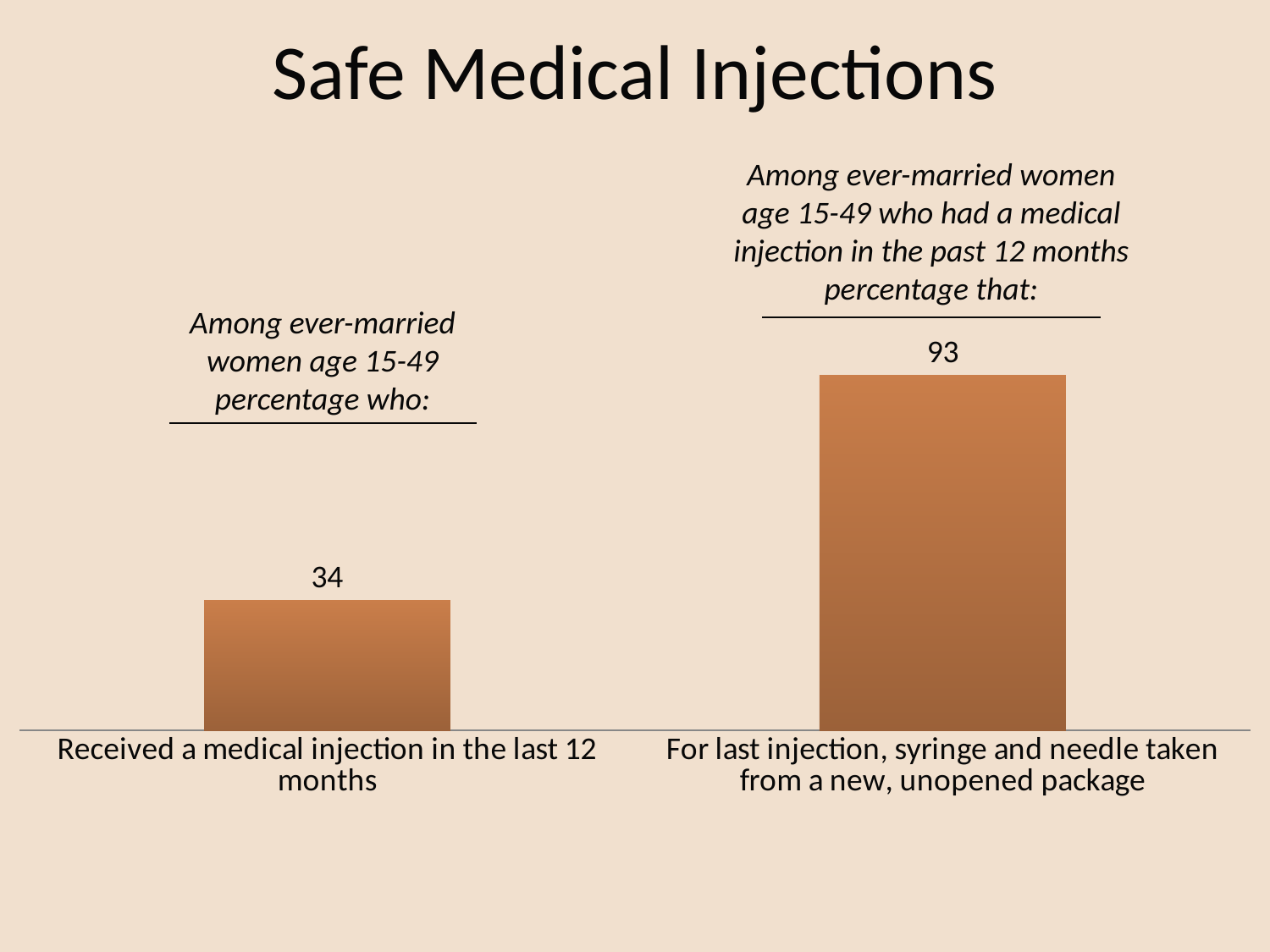

# Safe Medical Injections
Among ever-married women age 15-49 who had a medical injection in the past 12 months percentage that:

### Chart

| Category | Series 1 |
|---|---|
| Received a medical injection in the last 12 months | 34.0 |
| For last injection, syringe and needle taken from a new, unopened package | 93.0 |
Among ever-married women age 15-49 percentage who: